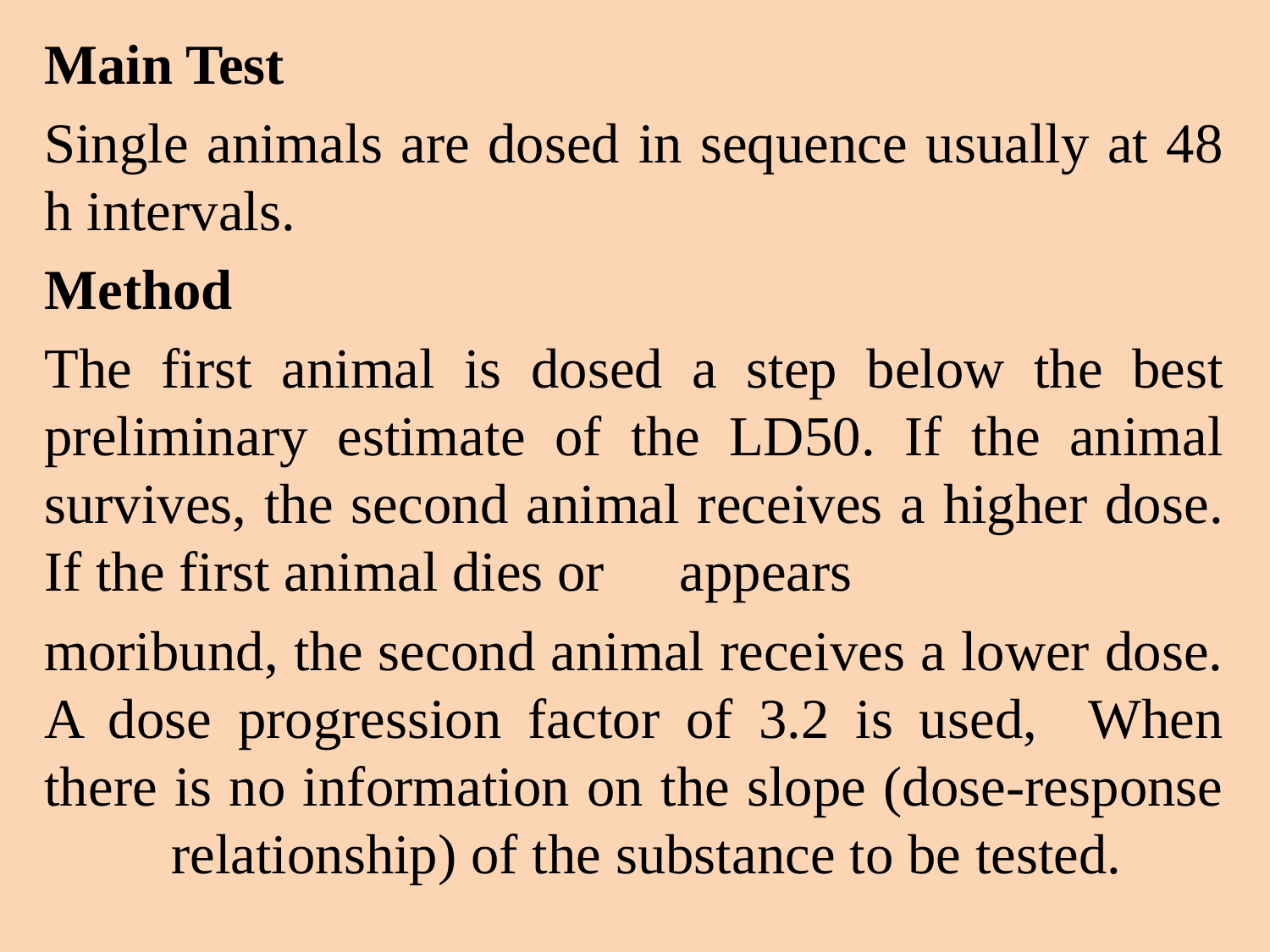

Main Test
Single animals are dosed in sequence usually at 48 h intervals.
Method
The first animal is dosed a step below the best preliminary estimate of the LD50. If the animal survives, the second animal receives a higher dose. If the first animal dies or 	appears
moribund, the second animal receives a lower dose. A dose progression factor of 3.2 is used,  When there is no information on the slope (dose-response 	relationship) of the substance to be tested.